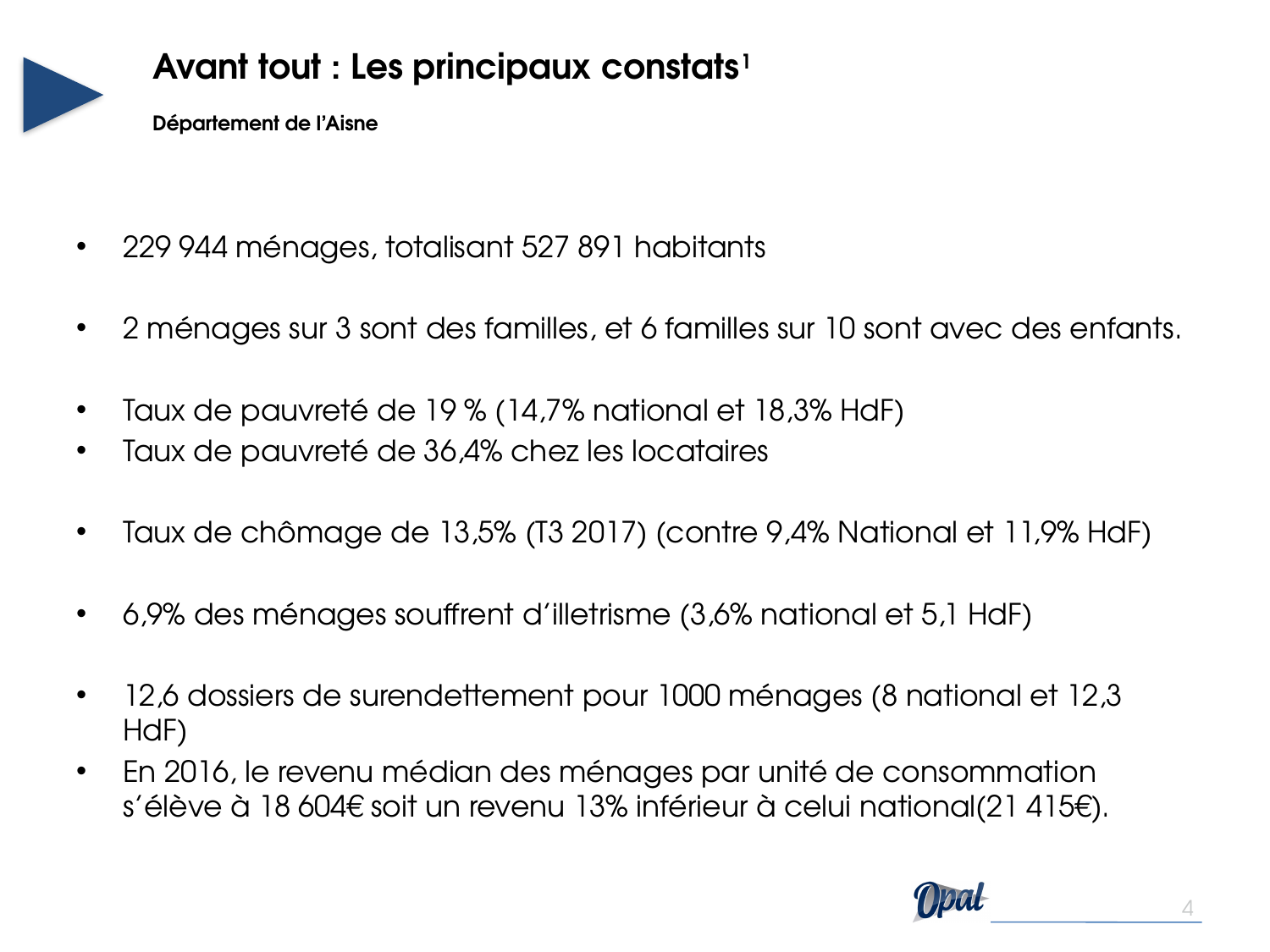

# Avant tout : Les principaux constats1 Département de l’Aisne
229 944 ménages, totalisant 527 891 habitants

2 ménages sur 3 sont des familles, et 6 familles sur 10 sont avec des enfants.

Taux de pauvreté de 19 % (14,7% national et 18,3% HdF)
Taux de pauvreté de 36,4% chez les locataires

Taux de chômage de 13,5% (T3 2017) (contre 9,4% National et 11,9% HdF)

6,9% des ménages souffrent d’illetrisme (3,6% national et 5,1 HdF)

12,6 dossiers de surendettement pour 1000 ménages (8 national et 12,3 HdF)
En 2016, le revenu médian des ménages par unité de consommation s’élève à 18 604€ soit un revenu 13% inférieur à celui national(21 415€).

4